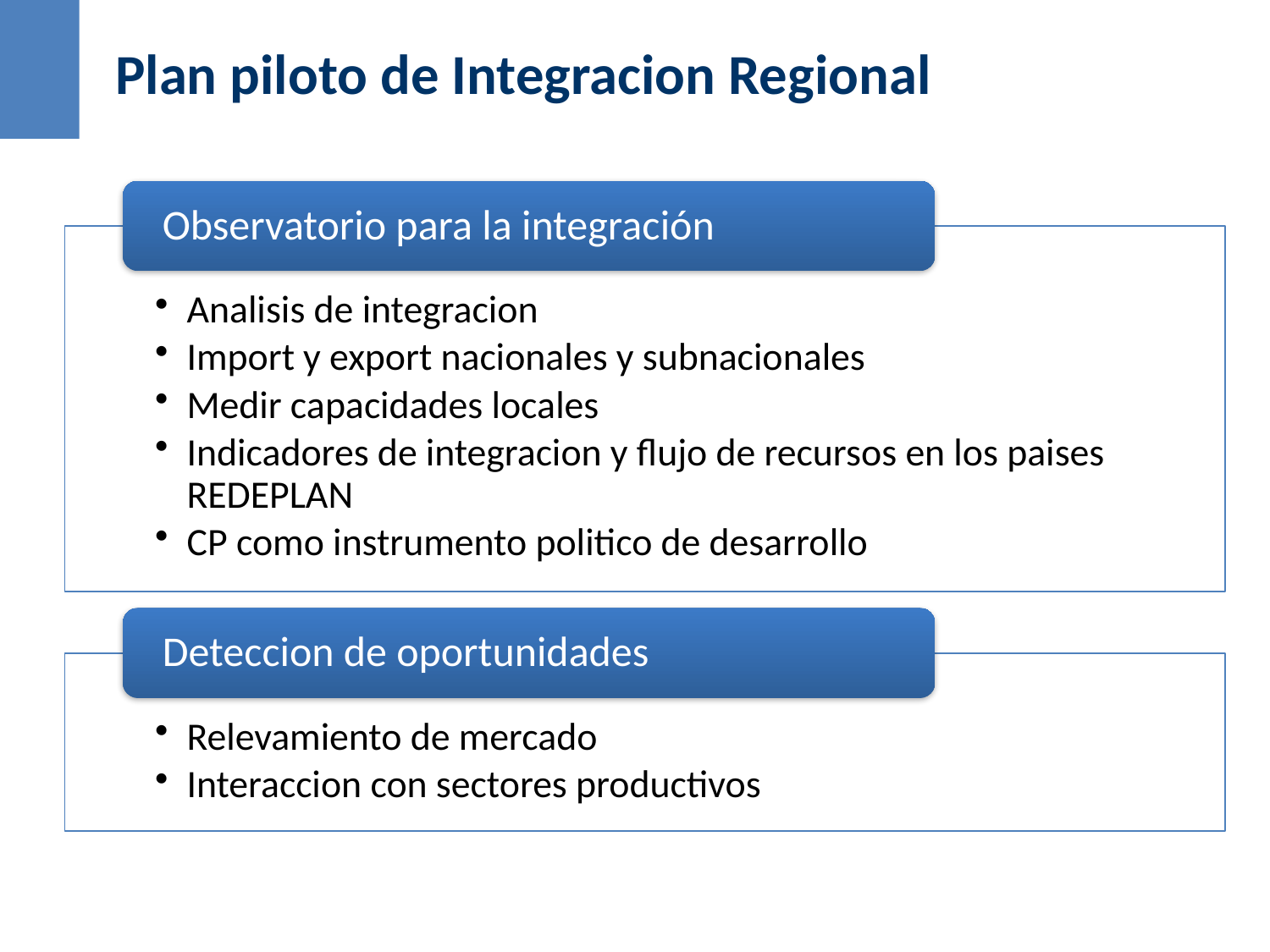

Plan piloto de Integracion Regional
Analisis de integracion
Import y export nacionales y subnacionales
Medir capacidades locales
Indicadores de integracion y flujo de recursos en los paises REDEPLAN
CP como instrumento politico de desarrollo
Observatorio para la integración
Relevamiento de mercado
Interaccion con sectores productivos
Deteccion de oportunidades